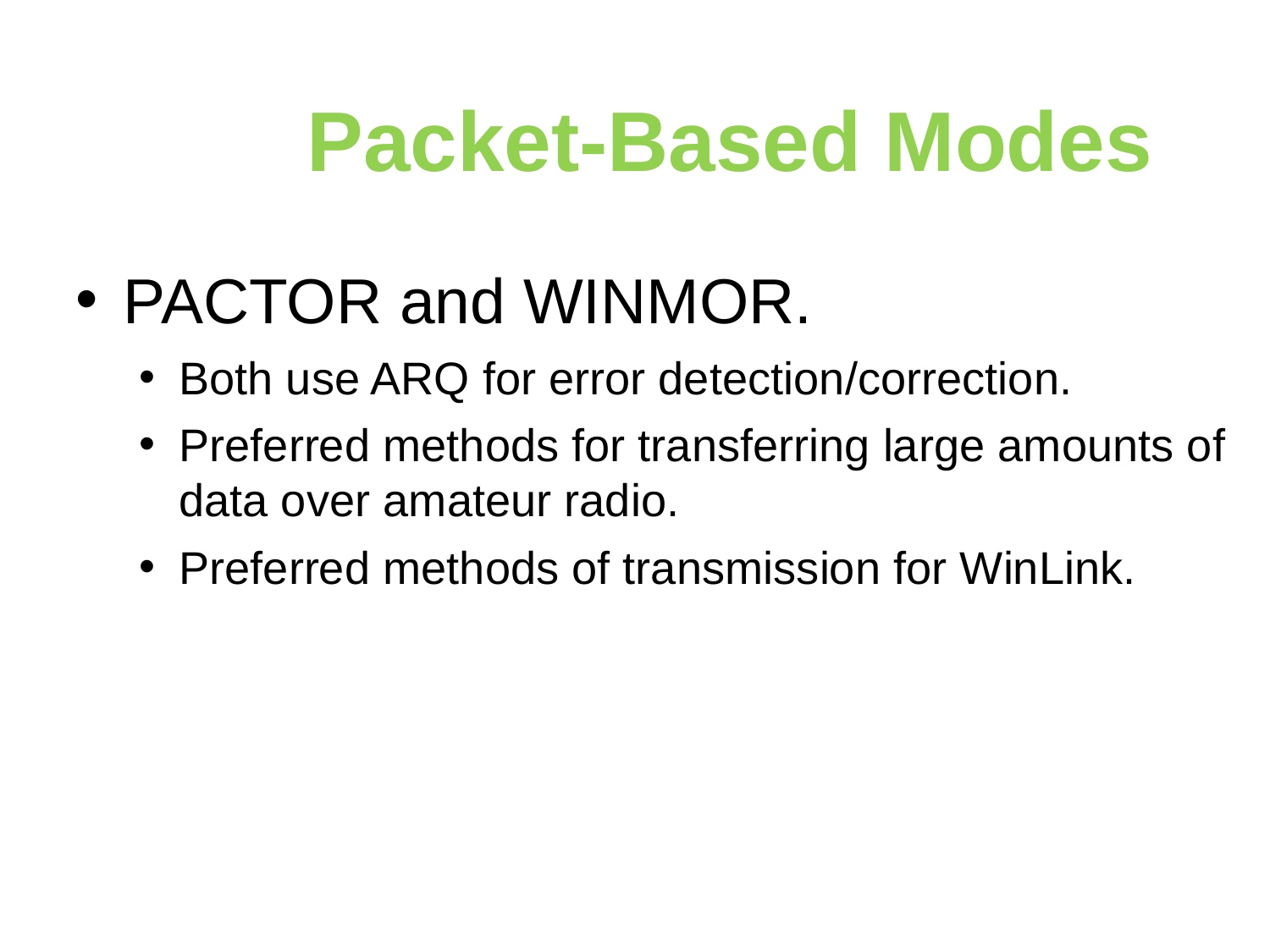

Packet-Based Modes
PACTOR and WINMOR.
Both use ARQ for error detection/correction.
Preferred methods for transferring large amounts of data over amateur radio.
Preferred methods of transmission for WinLink.